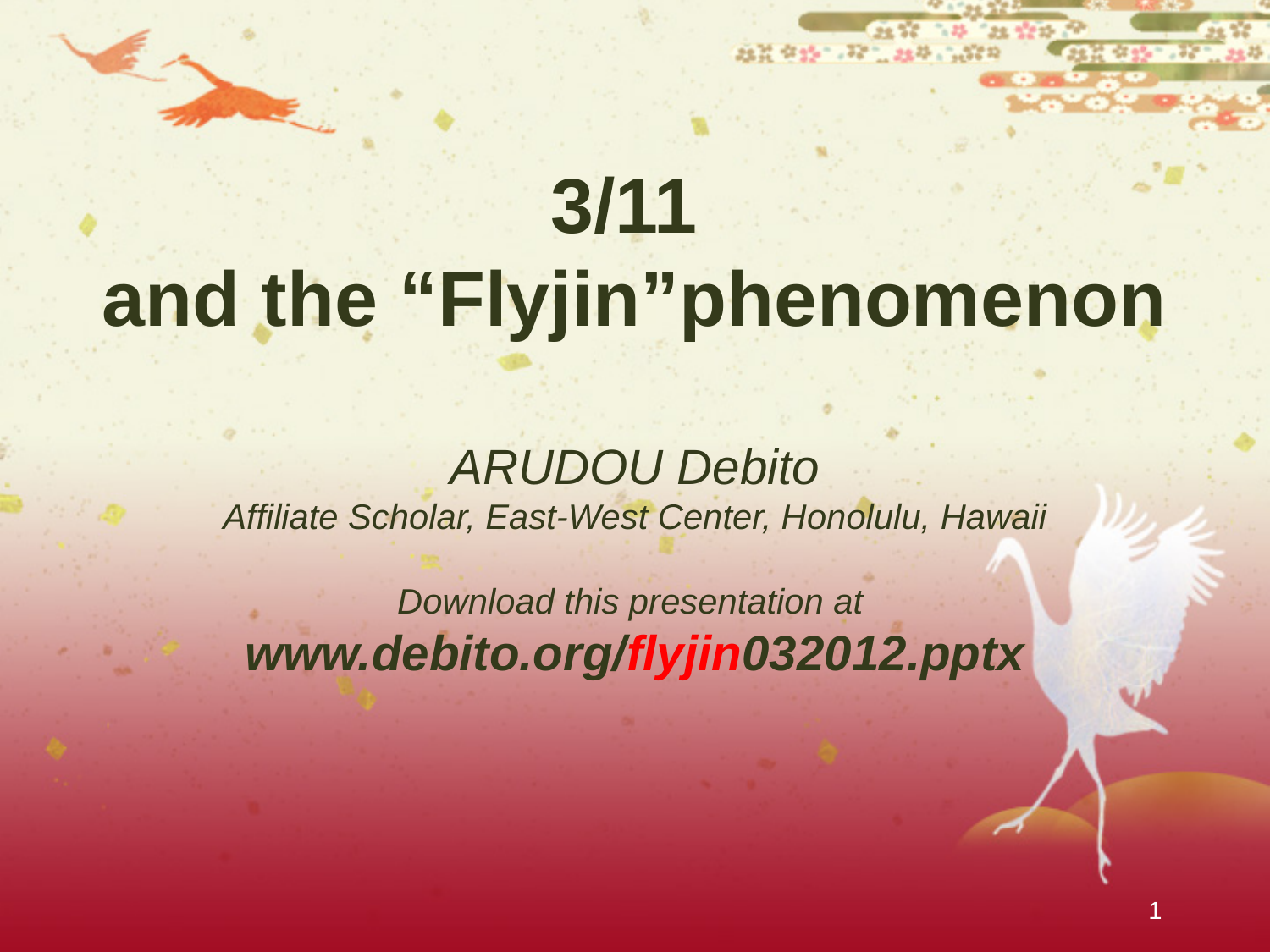

# 3/11 and the “Flyjin”phenomenon ARUDOU Debito Affiliate Scholar, East-West Center, Honolulu, Hawaii Download this presentation at www.debito.org/flyjin032012.pptx
1